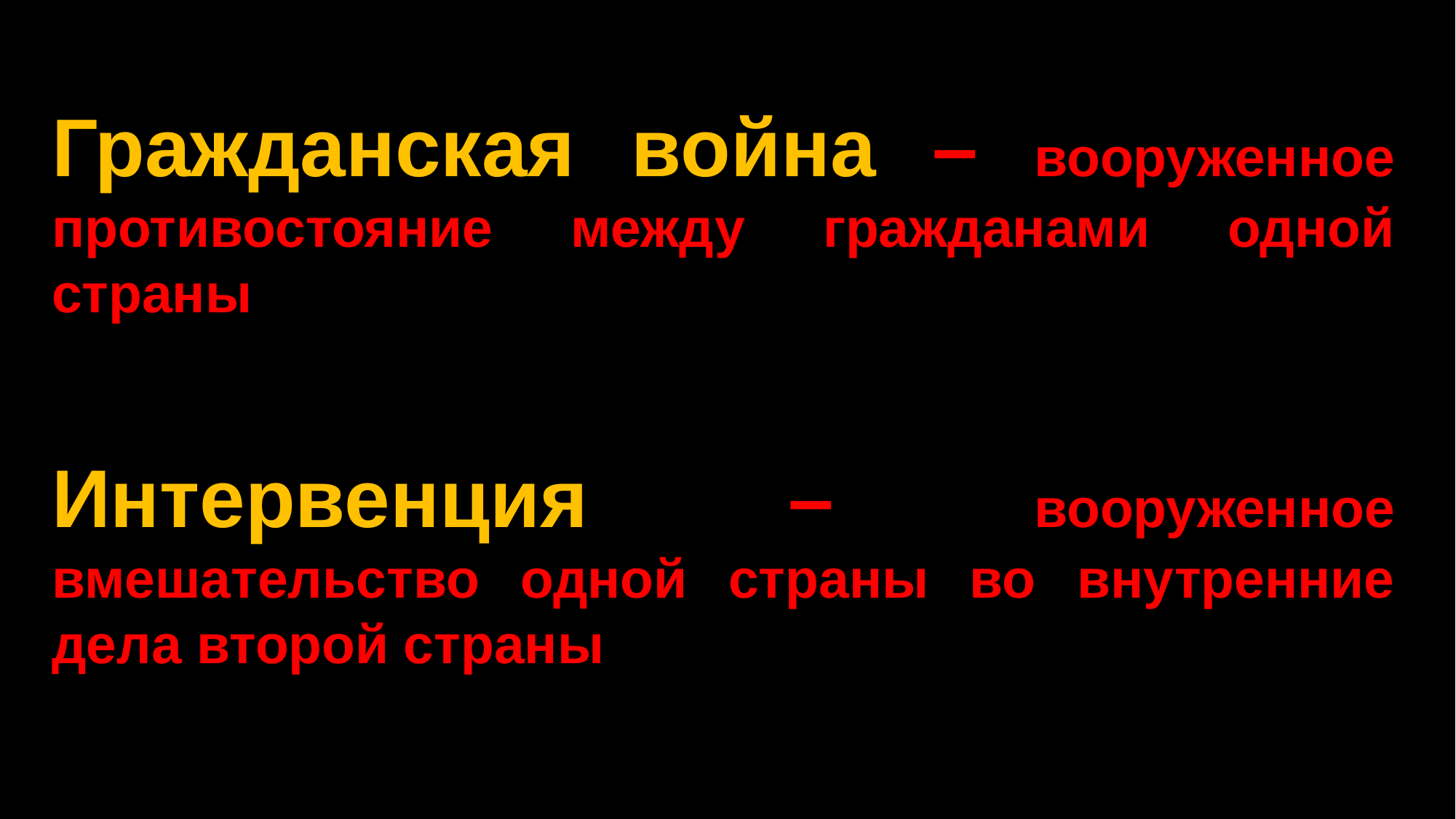

Гражданская война – вооруженное противостояние между гражданами одной страны
Интервенция – вооруженное вмешательство одной страны во внутренние дела второй страны